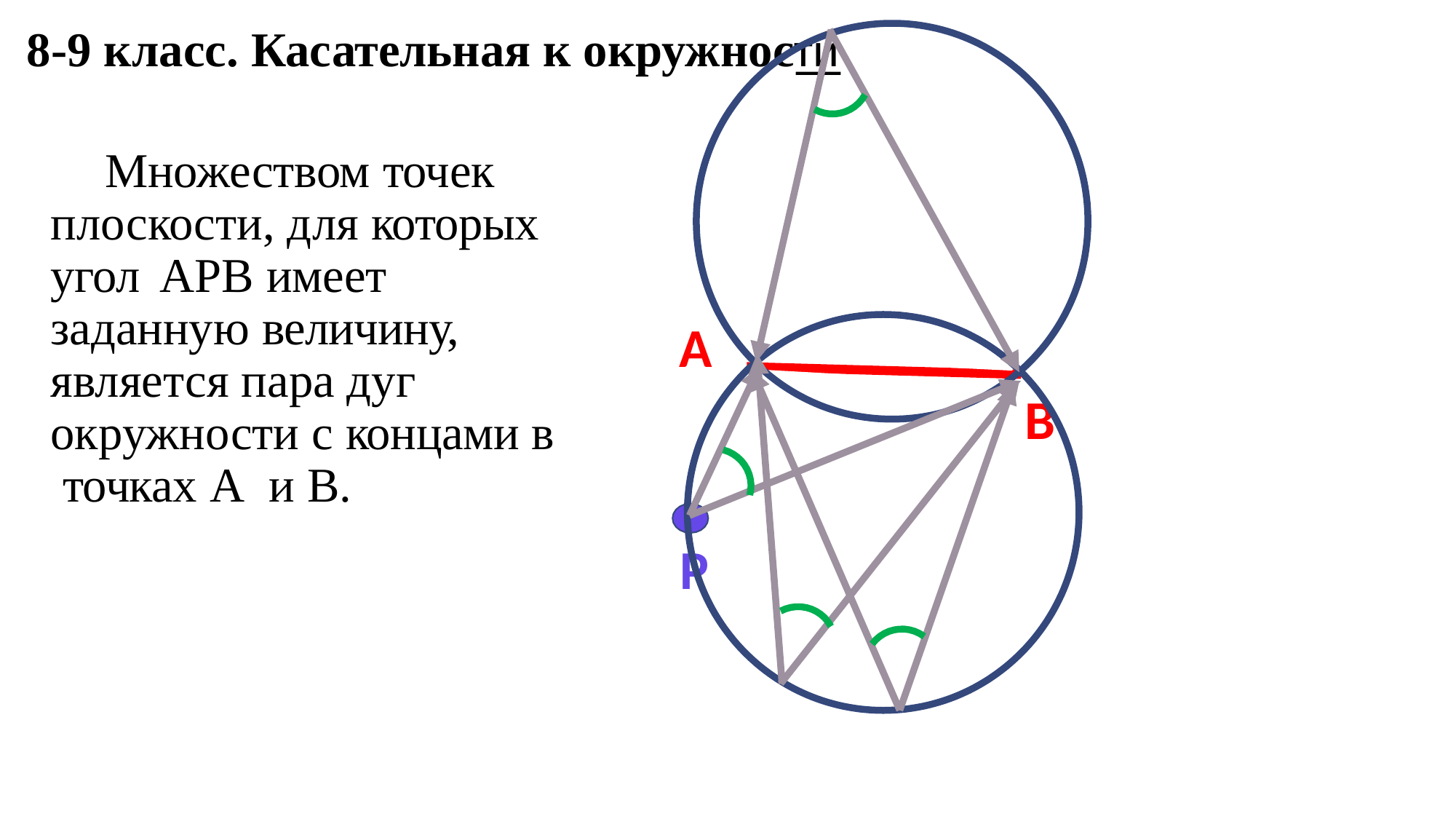

# 8-9 класс. Касательная к окружности

Множеством точек  плоскости, для которых  угол	АРВ имеет  заданную величину,  является пара дуг  окружности с концами в  точках А	и В.

А

В

P